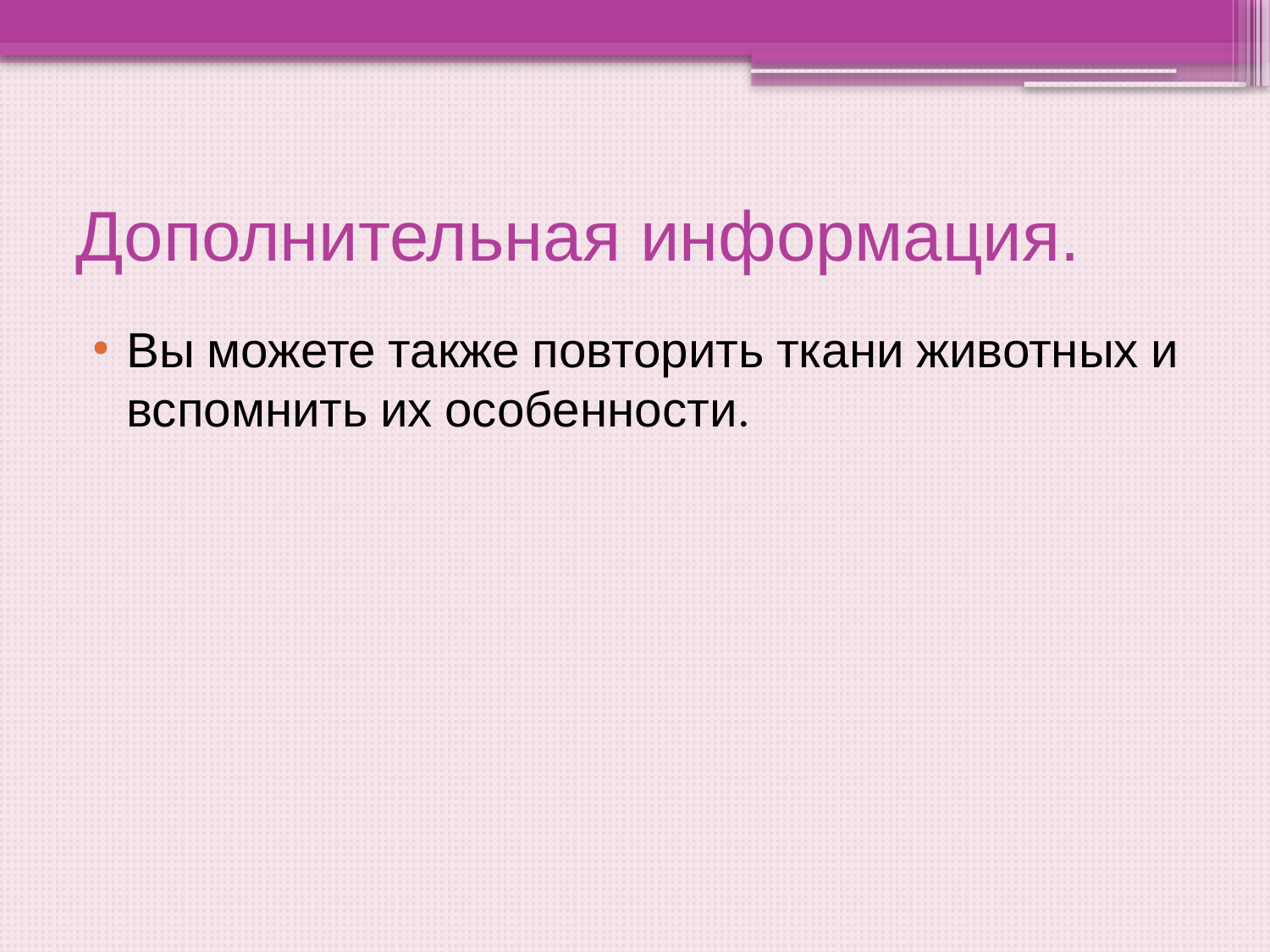

# Дополнительная информация.
Вы можете также повторить ткани животных и вспомнить их особенности.